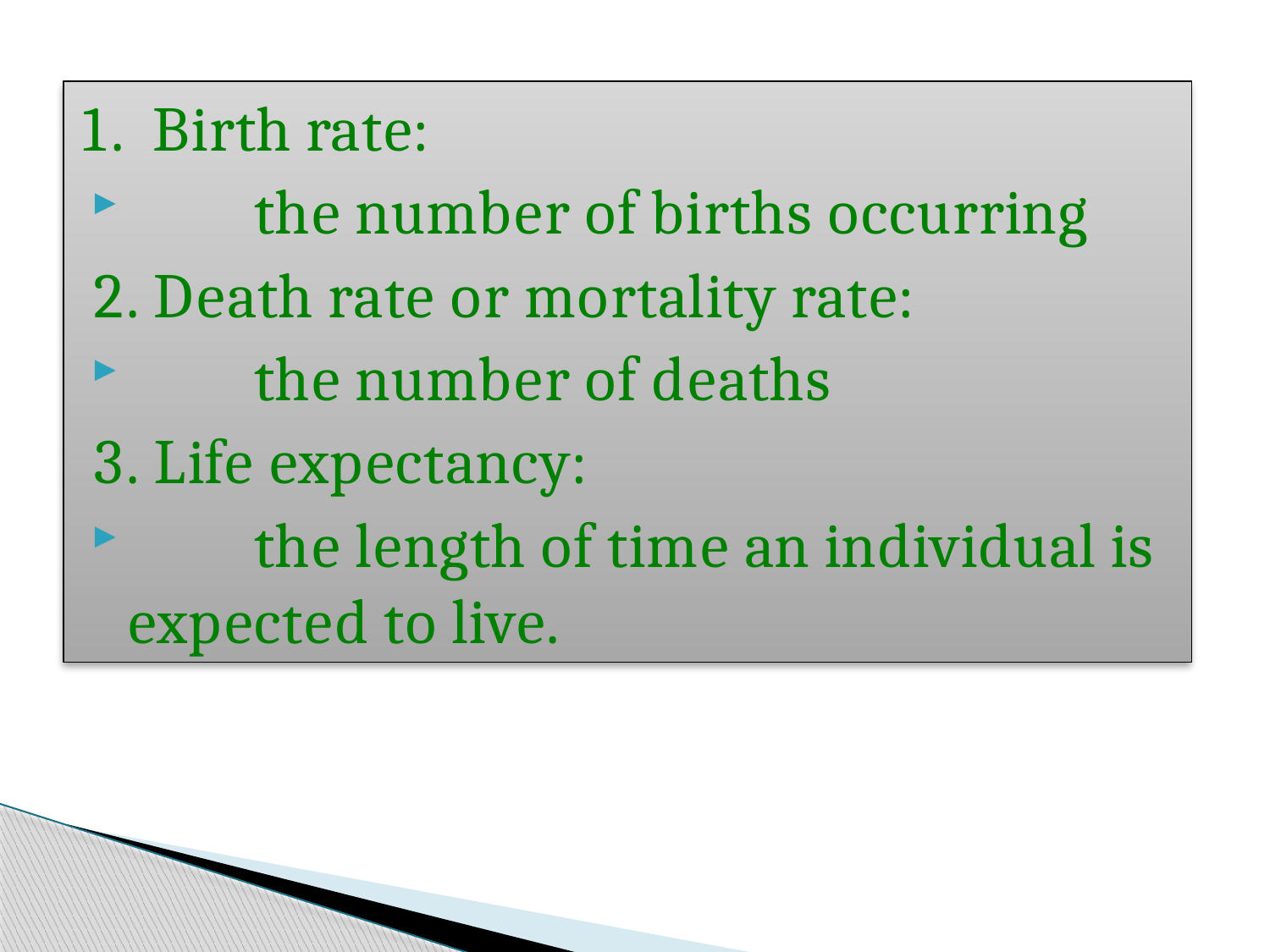

1.  Birth rate:
	the number of births occurring
2. Death rate or mortality rate:
	the number of deaths
3. Life expectancy:
	the length of time an individual is expected to live.